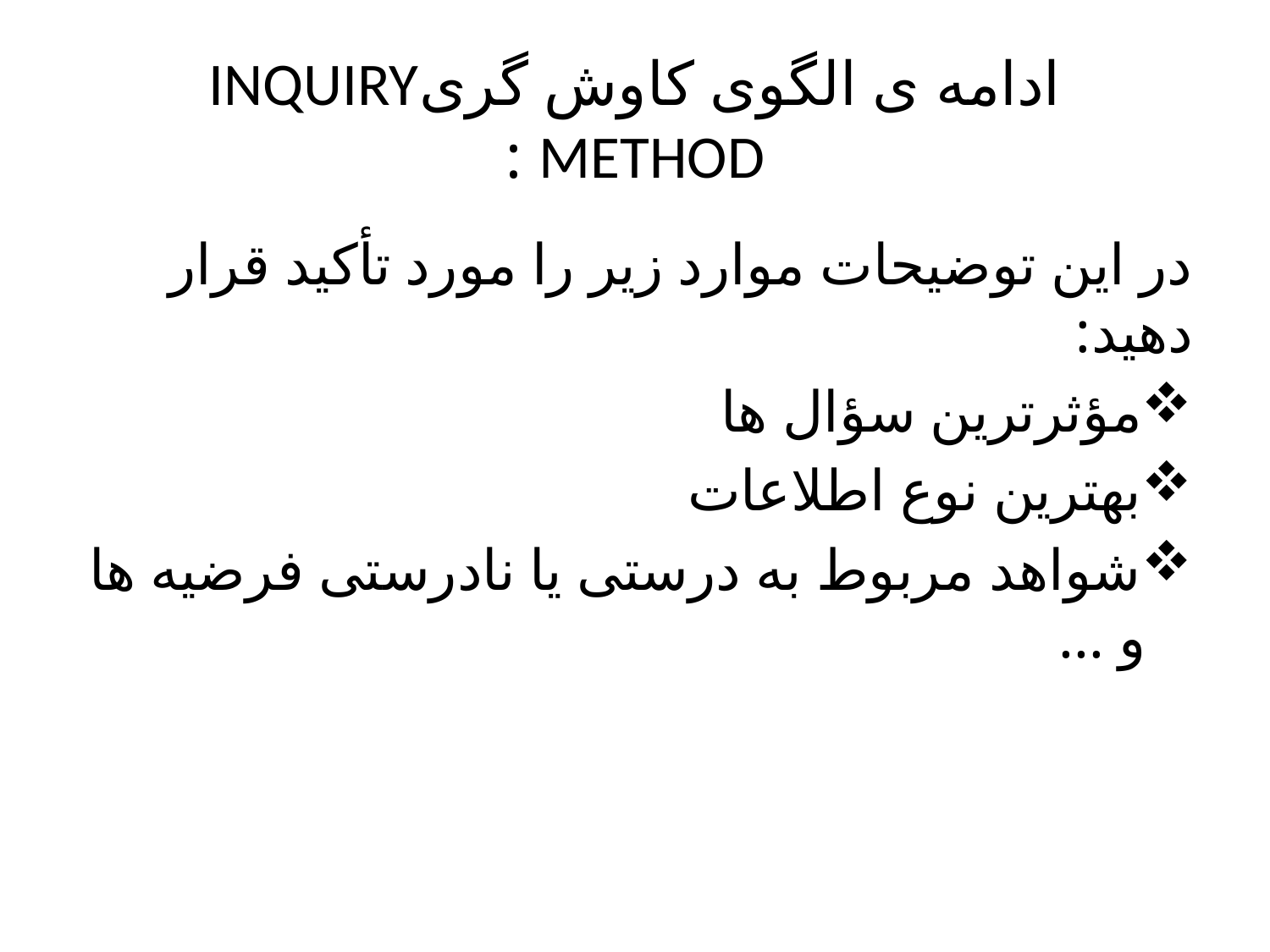

# ادامه ی الگوی کاوش گریINQUIRY METHOD :
در این توضیحات موارد زیر را مورد تأکید قرار دهید:
مؤثرترین سؤال ها
بهترین نوع اطلاعات
شواهد مربوط به درستی یا نادرستی فرضیه ها و ...